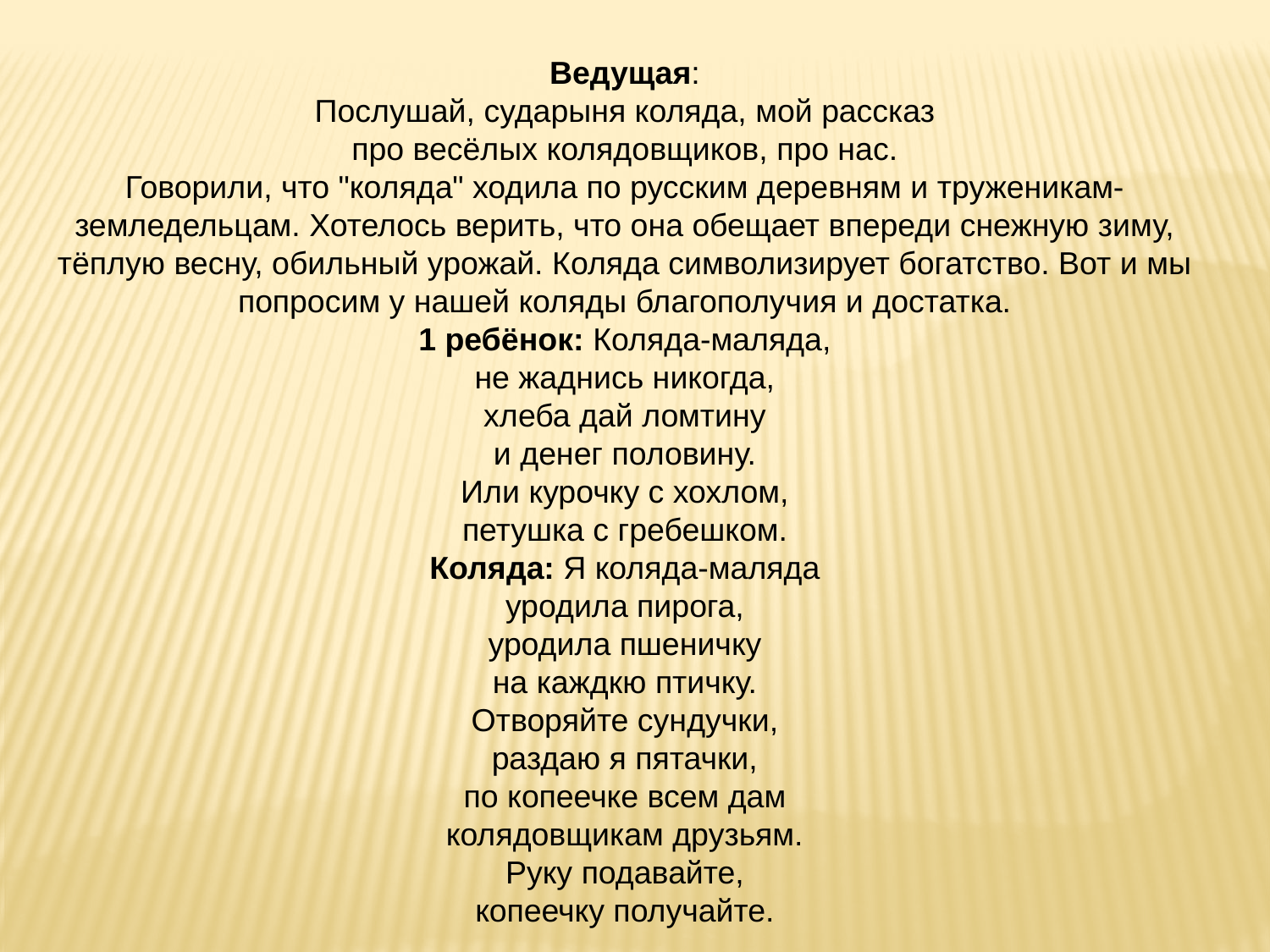

Ведущая:
Послушай, сударыня коляда, мой рассказ
про весёлых колядовщиков, про нас.
Говорили, что "коляда" ходила по русским деревням и труженикам-земледельцам. Хотелось верить, что она обещает впереди снежную зиму, тёплую весну, обильный урожай. Коляда символизирует богатство. Вот и мы попросим у нашей коляды благополучия и достатка.
1 ребёнок: Коляда-маляда,
не жаднись никогда,
хлеба дай ломтину
и денег половину.
Или курочку с хохлом,
петушка с гребешком.
Коляда: Я коляда-маляда
уродила пирога,
уродила пшеничку
на каждкю птичку.
Отворяйте сундучки,
раздаю я пятачки,
по копеечке всем дам
колядовщикам друзьям.
Руку подавайте,
копеечку получайте.